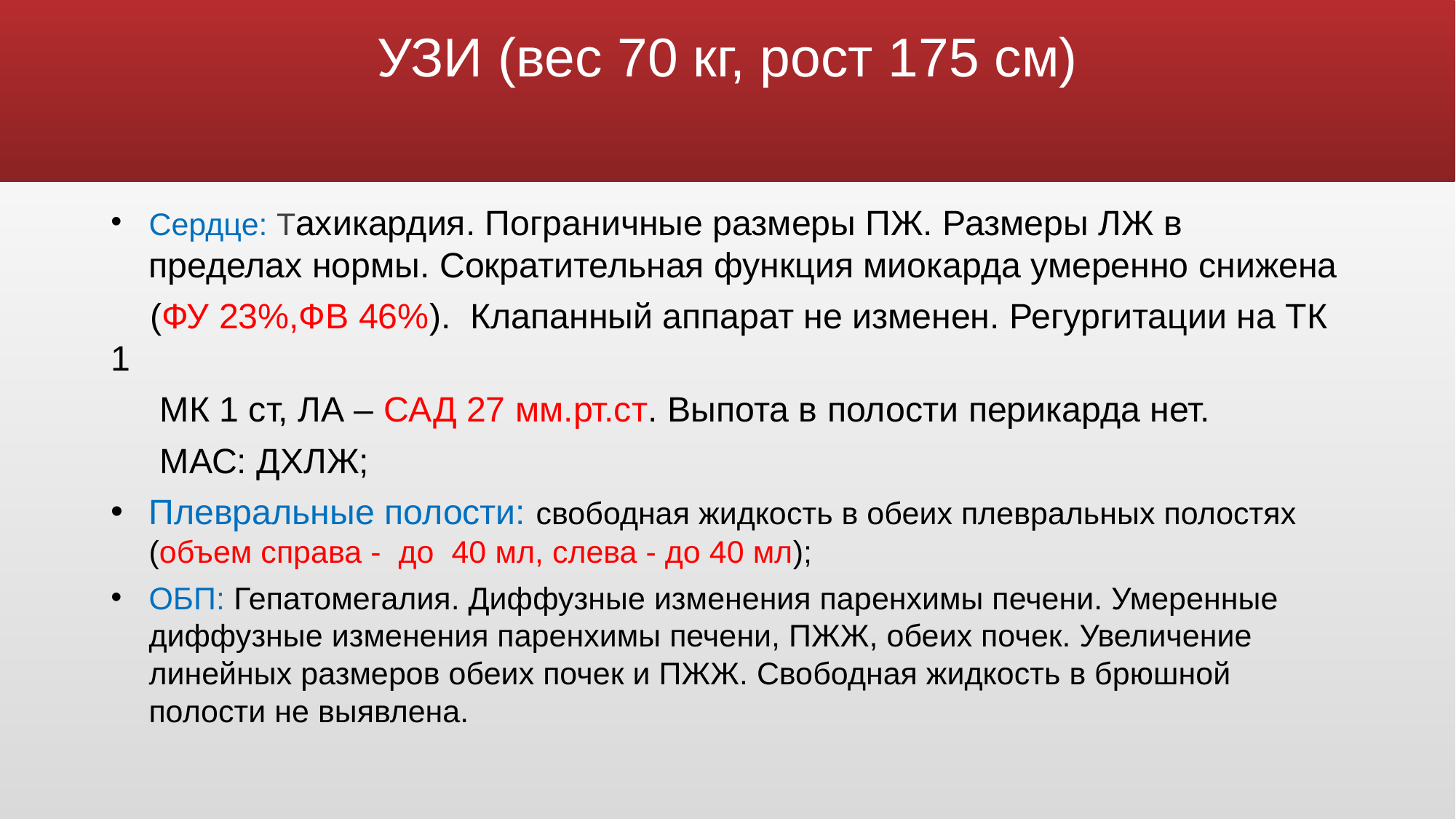

# УЗИ (вес 70 кг, рост 175 см)
Сердце: Тахикардия. Пограничные размеры ПЖ. Размеры ЛЖ в пределах нормы. Сократительная функция миокарда умеренно снижена
    (ФУ 23%,ФВ 46%).  Клапанный аппарат не изменен. Регургитации на ТК 1
     МК 1 ст, ЛА – САД 27 мм.рт.ст. Выпота в полости перикарда нет.
     МАС: ДХЛЖ;
Плевральные полости: свободная жидкость в обеих плевральных полостях (объем справа -  до  40 мл, слева - до 40 мл);
ОБП: Гепатомегалия. Диффузные изменения паренхимы печени. Умеренные диффузные изменения паренхимы печени, ПЖЖ, обеих почек. Увеличение линейных размеров обеих почек и ПЖЖ. Свободная жидкость в брюшной полости не выявлена.